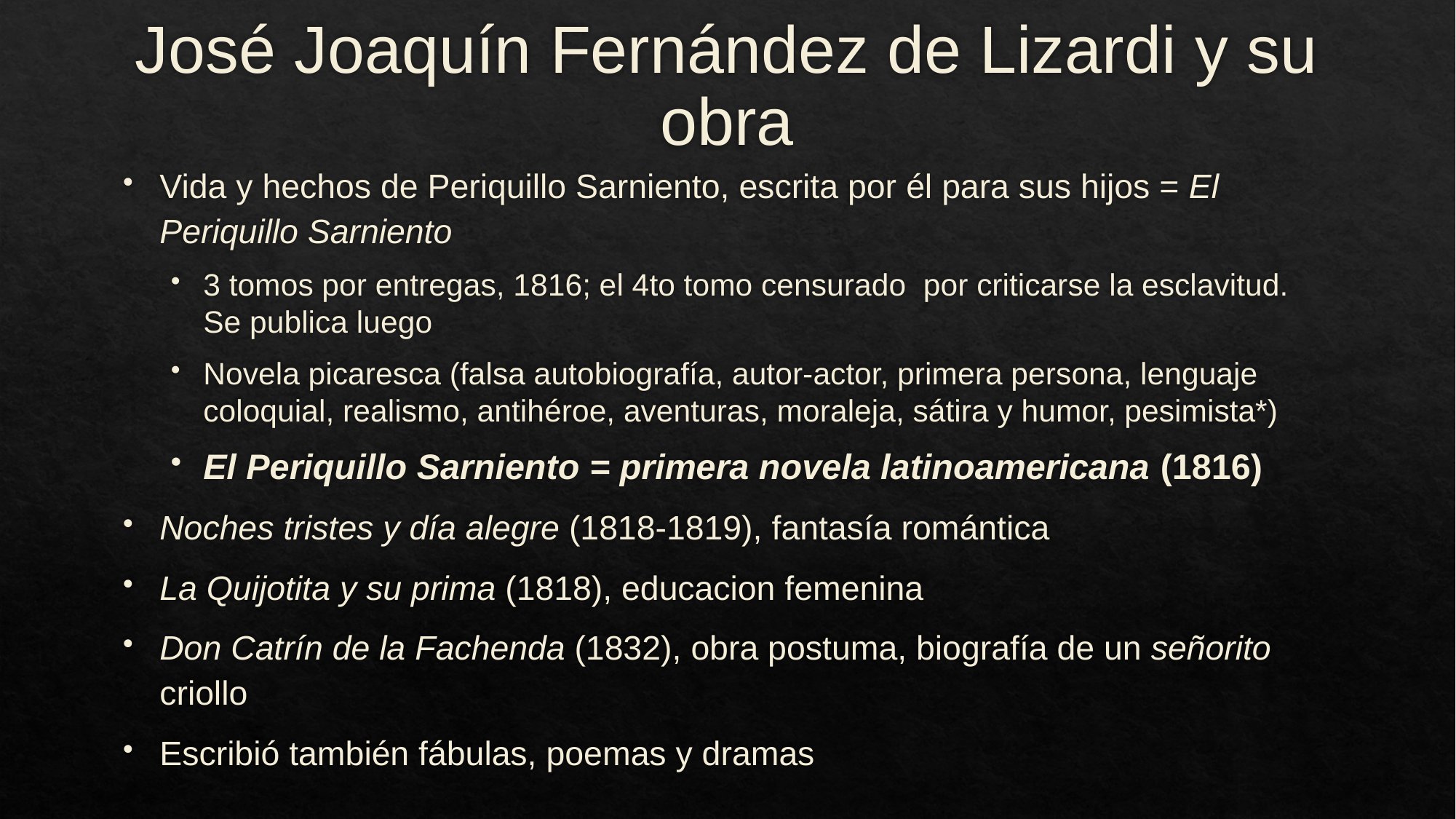

# José Joaquín Fernández de Lizardi y su obra
Vida y hechos de Periquillo Sarniento, escrita por él para sus hijos = El Periquillo Sarniento
3 tomos por entregas, 1816; el 4to tomo censurado  por criticarse la esclavitud. Se publica luego
Novela picaresca (falsa autobiografía, autor-actor, primera persona, lenguaje coloquial, realismo, antihéroe, aventuras, moraleja, sátira y humor, pesimista*)
El Periquillo Sarniento = primera novela latinoamericana (1816)
Noches tristes y día alegre (1818-1819), fantasía romántica
La Quijotita y su prima (1818), educacion femenina
Don Catrín de la Fachenda (1832), obra postuma, biografía de un señorito criollo
Escribió también fábulas, poemas y dramas